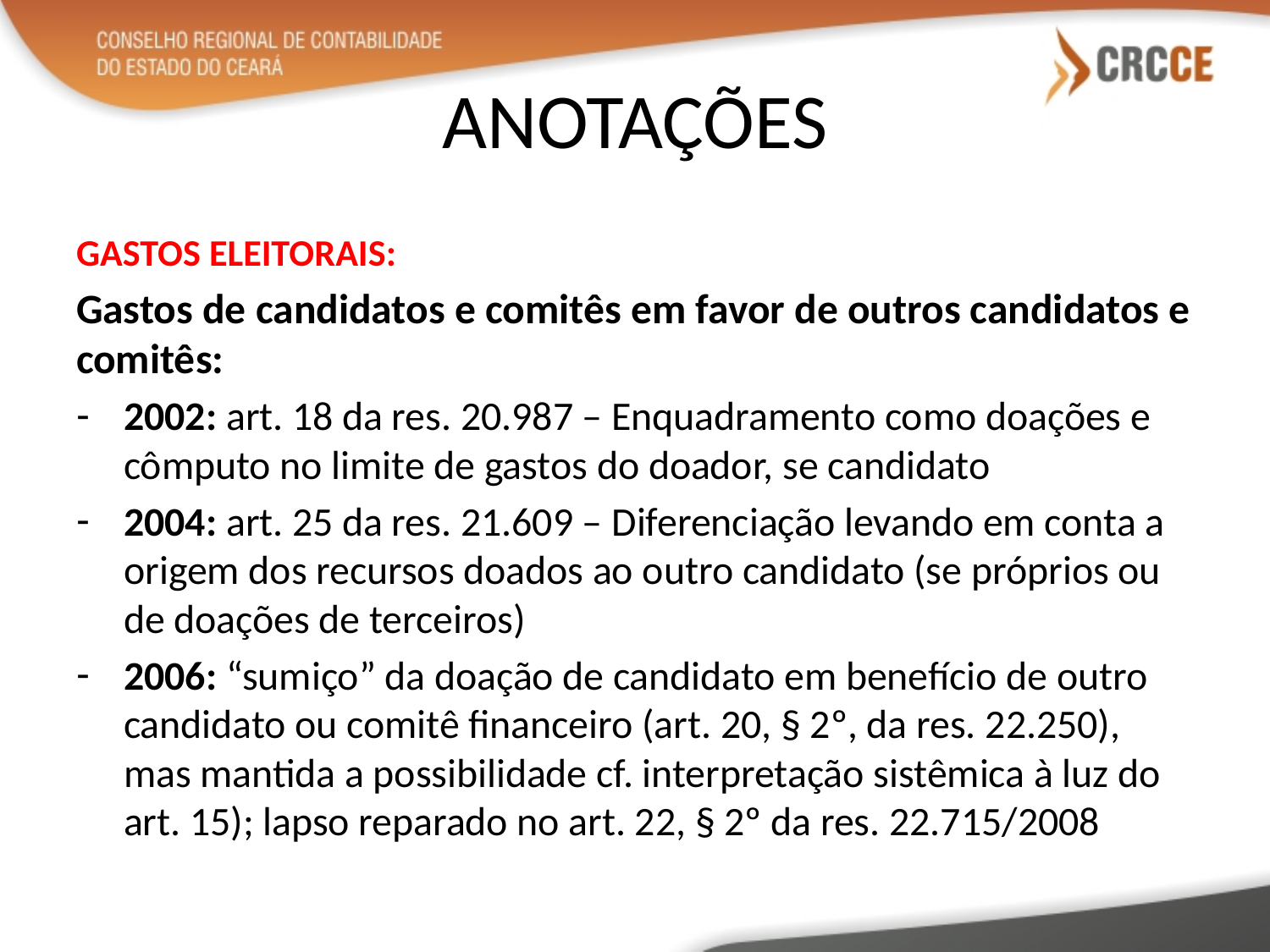

# ANOTAÇÕES
GASTOS ELEITORAIS:
Gastos de candidatos e comitês em favor de outros candidatos e comitês:
2002: art. 18 da res. 20.987 – Enquadramento como doações e cômputo no limite de gastos do doador, se candidato
2004: art. 25 da res. 21.609 – Diferenciação levando em conta a origem dos recursos doados ao outro candidato (se próprios ou de doações de terceiros)
2006: “sumiço” da doação de candidato em benefício de outro candidato ou comitê financeiro (art. 20, § 2º, da res. 22.250), mas mantida a possibilidade cf. interpretação sistêmica à luz do art. 15); lapso reparado no art. 22, § 2º da res. 22.715/2008